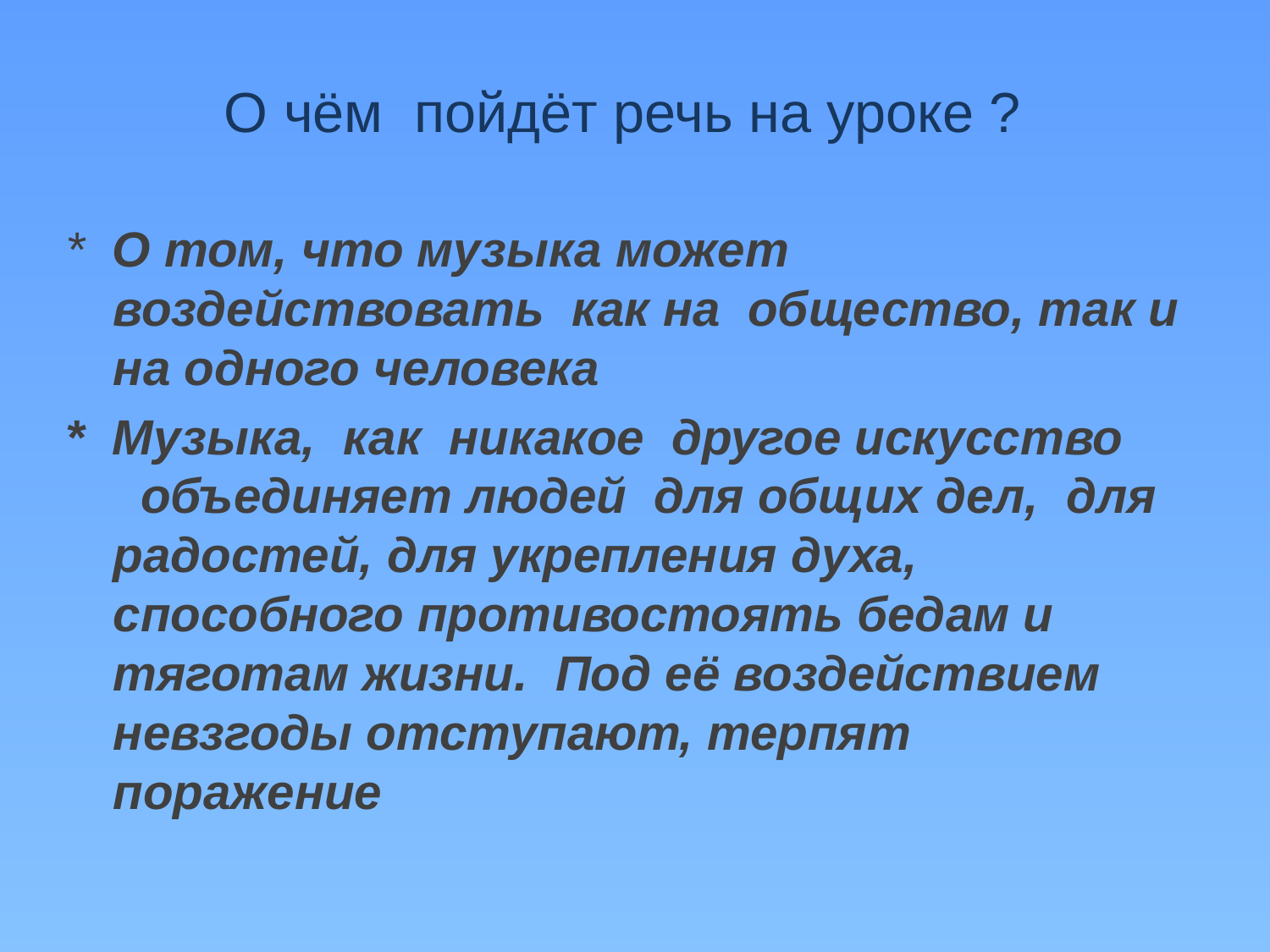

# О чём  пойдёт речь на уроке ?
*  О том, что музыка может воздействовать  как на  общество, так и на одного человека
*  Музыка,  как  никакое  другое искусство   объединяет людей  для общих дел,  для радостей, для укрепления духа, способного противостоять бедам и тяготам жизни.  Под её воздействием невзгоды отступают, терпят поражение